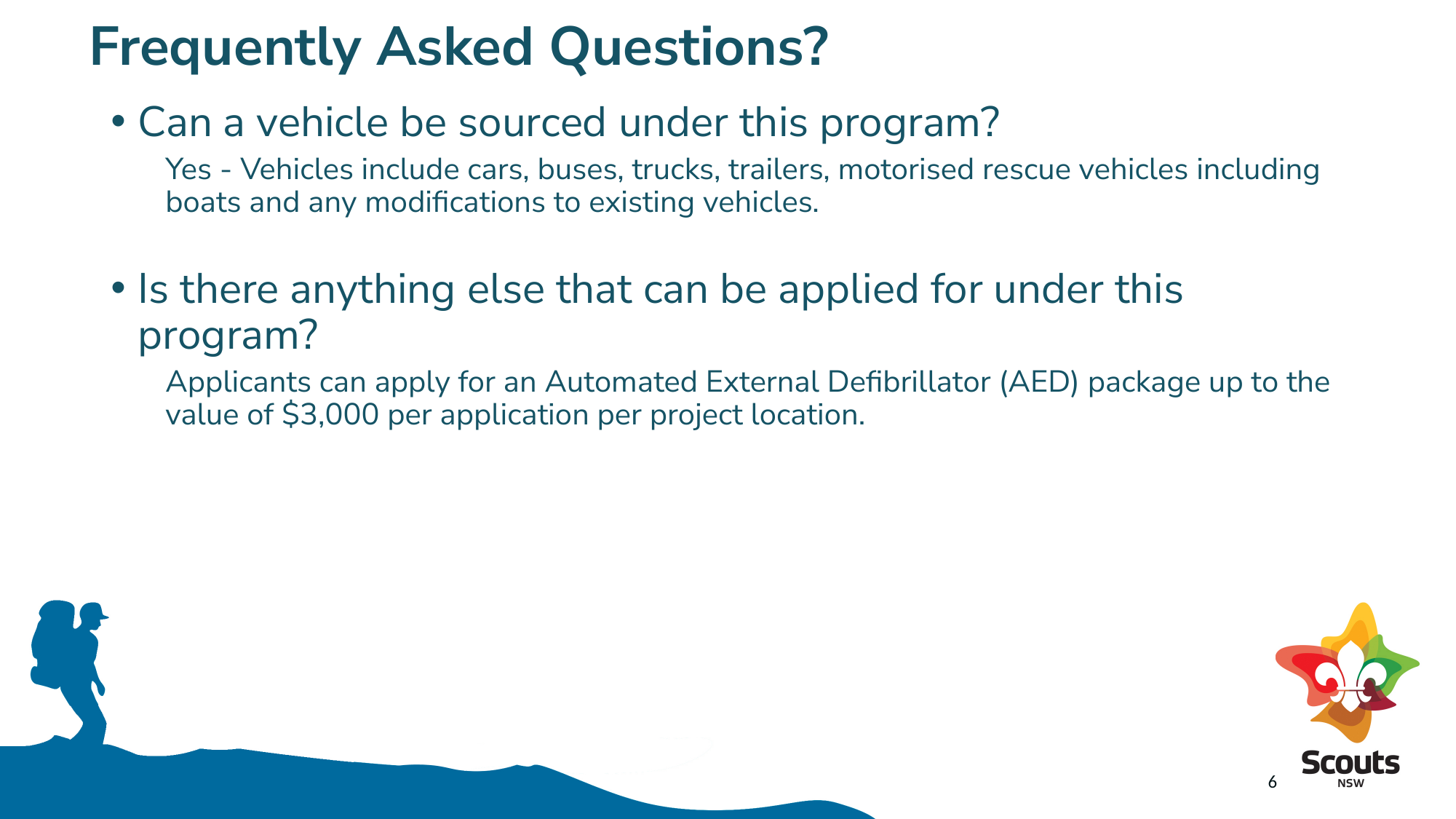

# Frequently Asked Questions?
Can a vehicle be sourced under this program?
Yes - Vehicles include cars, buses, trucks, trailers, motorised rescue vehicles including boats and any modifications to existing vehicles.
Is there anything else that can be applied for under this program?
Applicants can apply for an Automated External Defibrillator (AED) package up to the value of $3,000 per application per project location.
6